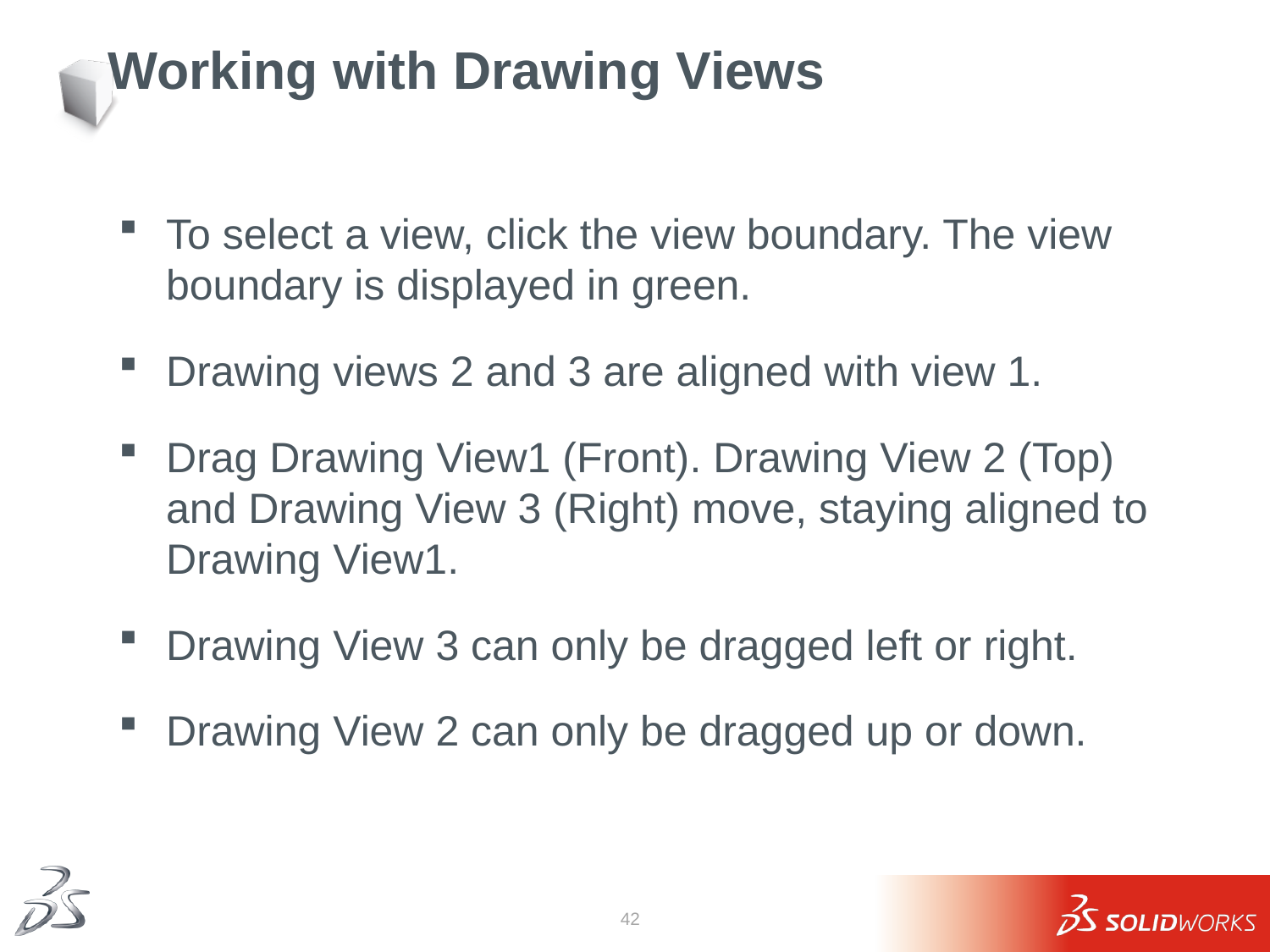

# Working with Drawing Views
To select a view, click the view boundary. The view boundary is displayed in green.
Drawing views 2 and 3 are aligned with view 1.
Drag Drawing View1 (Front). Drawing View 2 (Top) and Drawing View 3 (Right) move, staying aligned to Drawing View1.
Drawing View 3 can only be dragged left or right.
Drawing View 2 can only be dragged up or down.